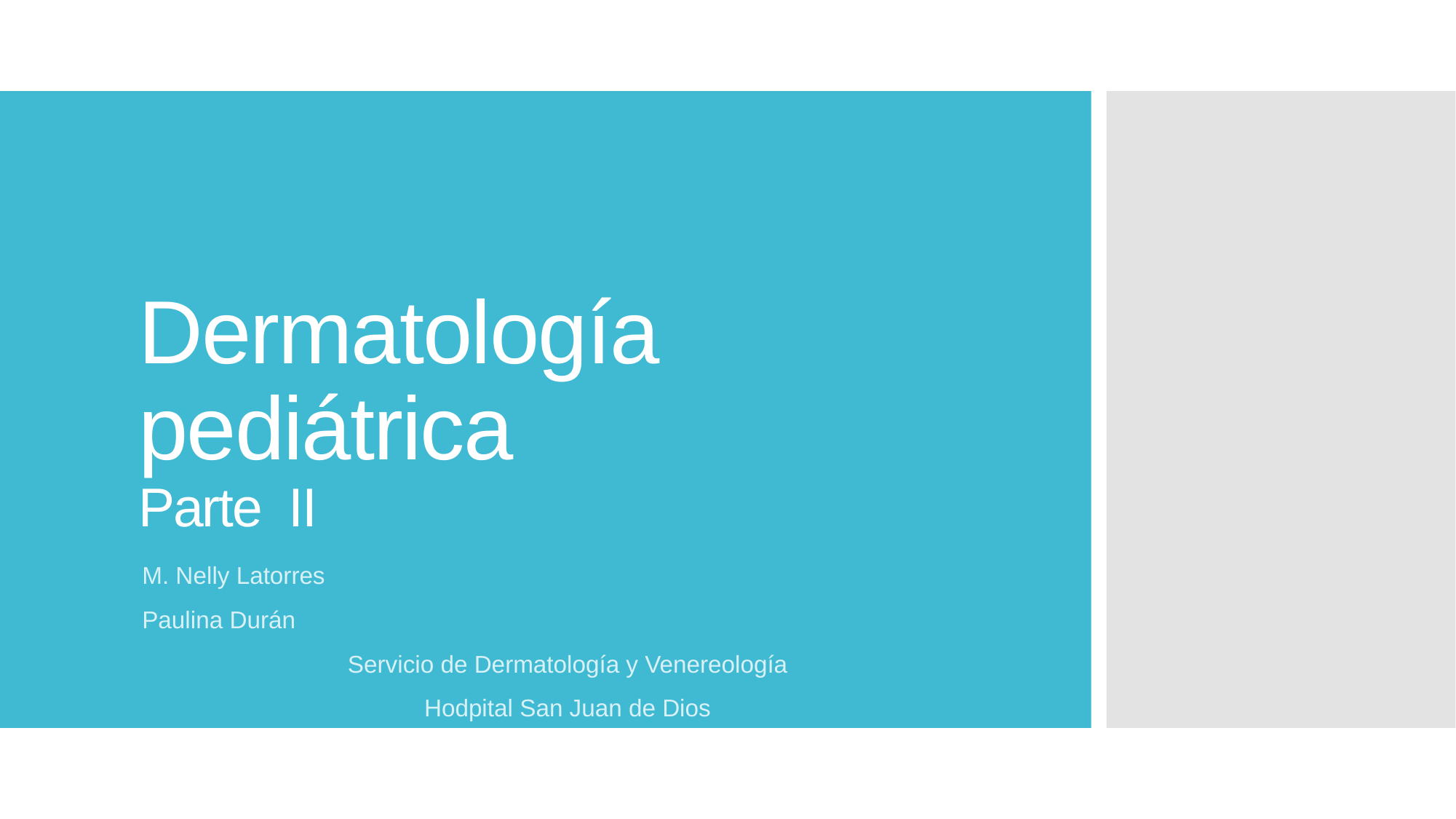

# Dermatología pediátrica Parte  II
M. Nelly Latorres
Paulina Durán
Servicio de Dermatología y Venereología
Hodpital San Juan de Dios